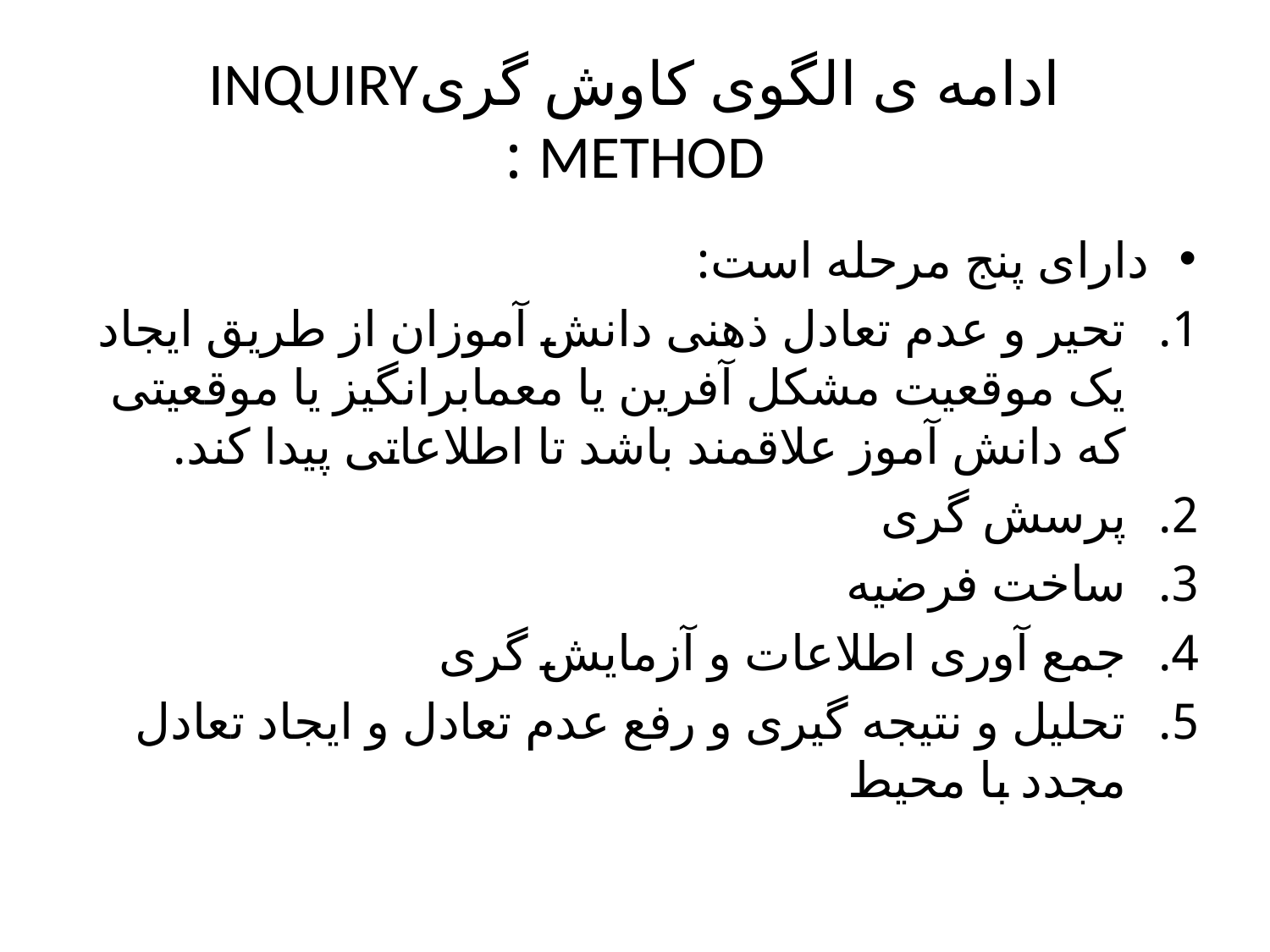

# ادامه ی الگوی کاوش گریINQUIRY METHOD :
دارای پنج مرحله است:
تحیر و عدم تعادل ذهنی دانش آموزان از طریق ایجاد یک موقعیت مشکل آفرین یا معمابرانگیز یا موقعیتی که دانش آموز علاقمند باشد تا اطلاعاتی پیدا کند.
پرسش گری
ساخت فرضیه
جمع آوری اطلاعات و آزمایش گری
تحلیل و نتیجه گیری و رفع عدم تعادل و ایجاد تعادل مجدد با محیط